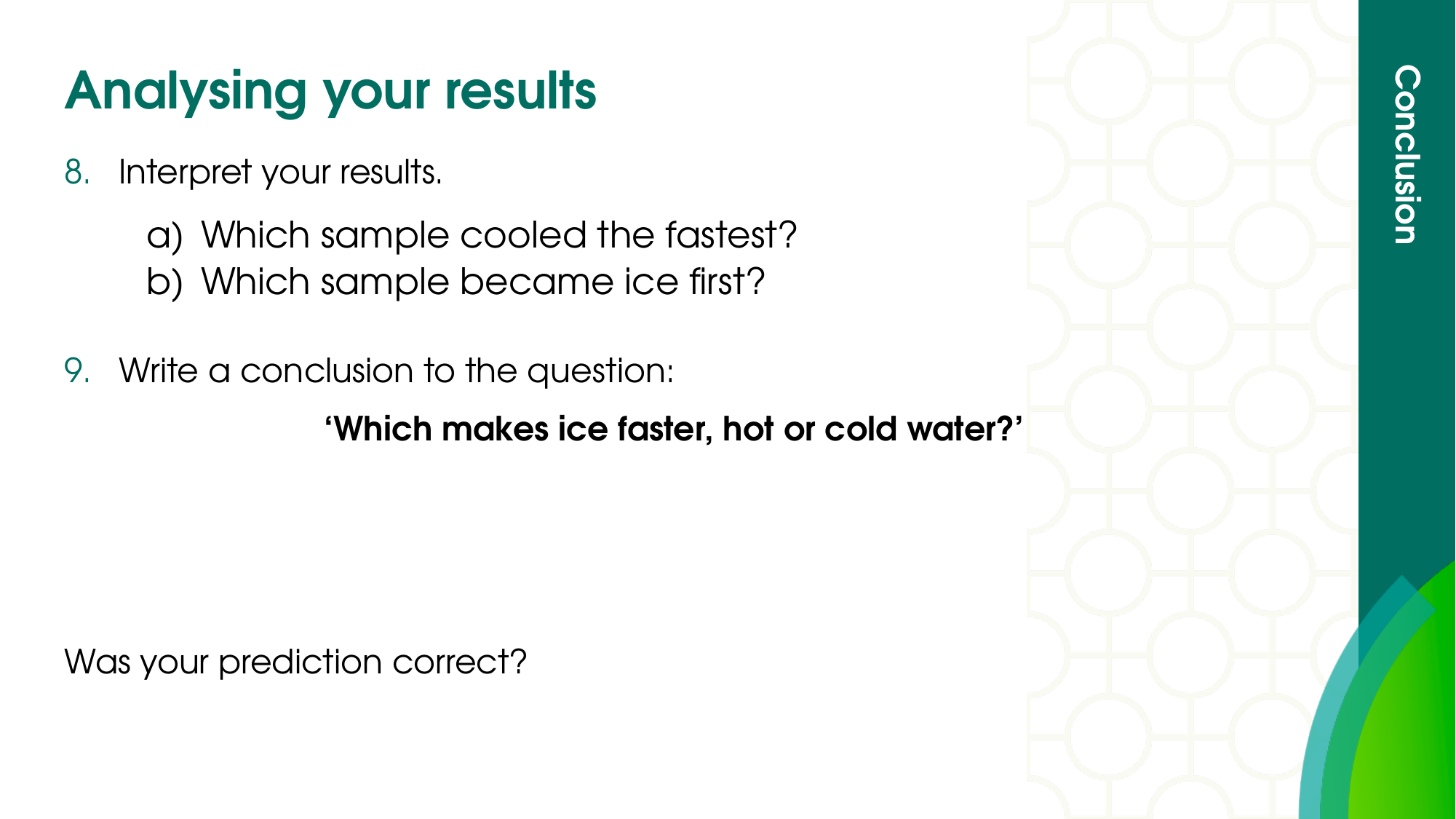

# Analysing your results
Interpret your results.
Which sample cooled the fastest?
Which sample became ice first?

Write a conclusion to the question:
‘Which makes ice faster, hot or cold water?’

Was your prediction correct?
Conclusion